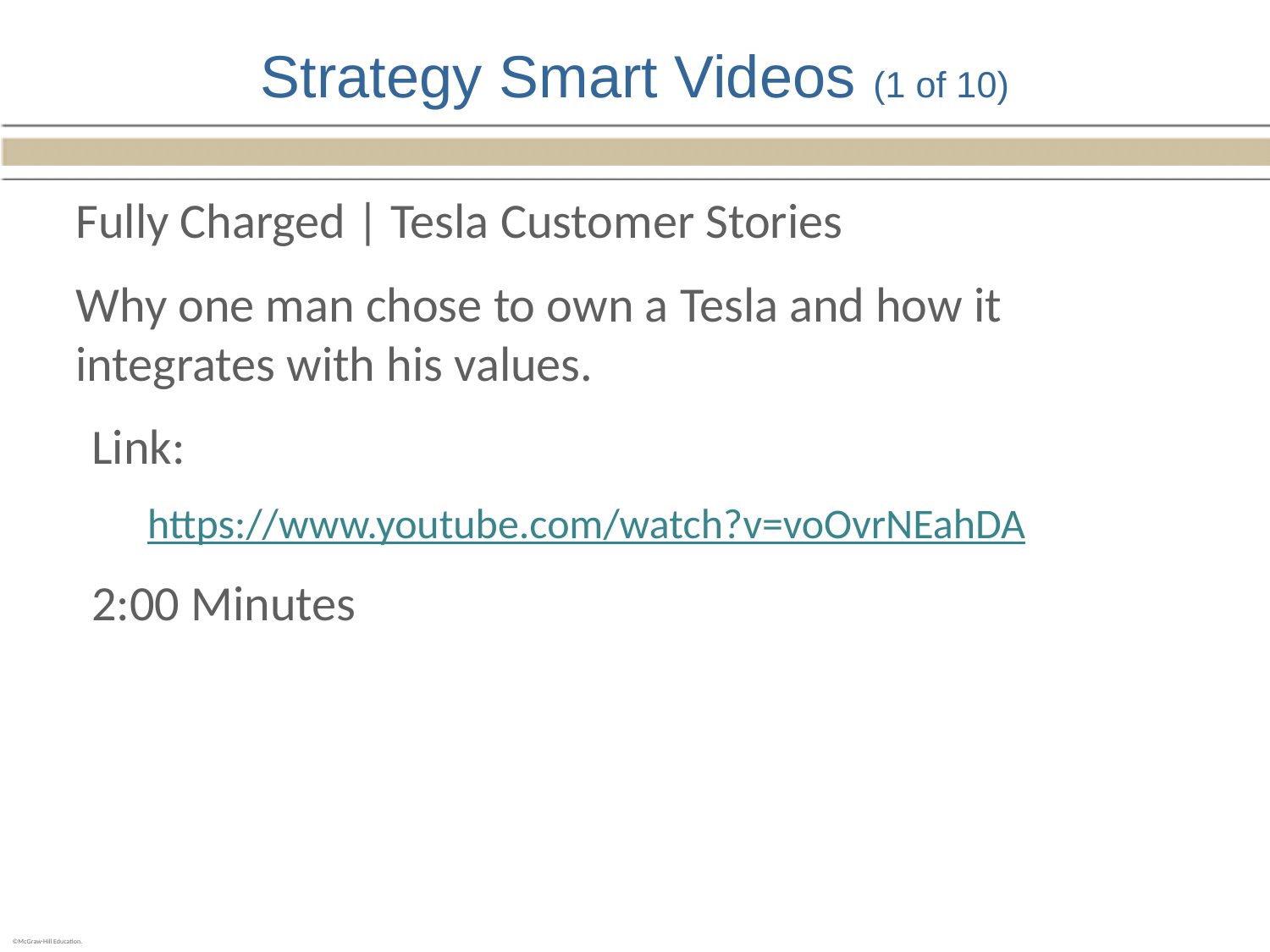

# Strategy Smart Videos (1 of 10)
Fully Charged | Tesla Customer Stories
Why one man chose to own a Tesla and how it integrates with his values.
Link:
https://www.youtube.com/watch?v=voOvrNEahDA
2:00 Minutes